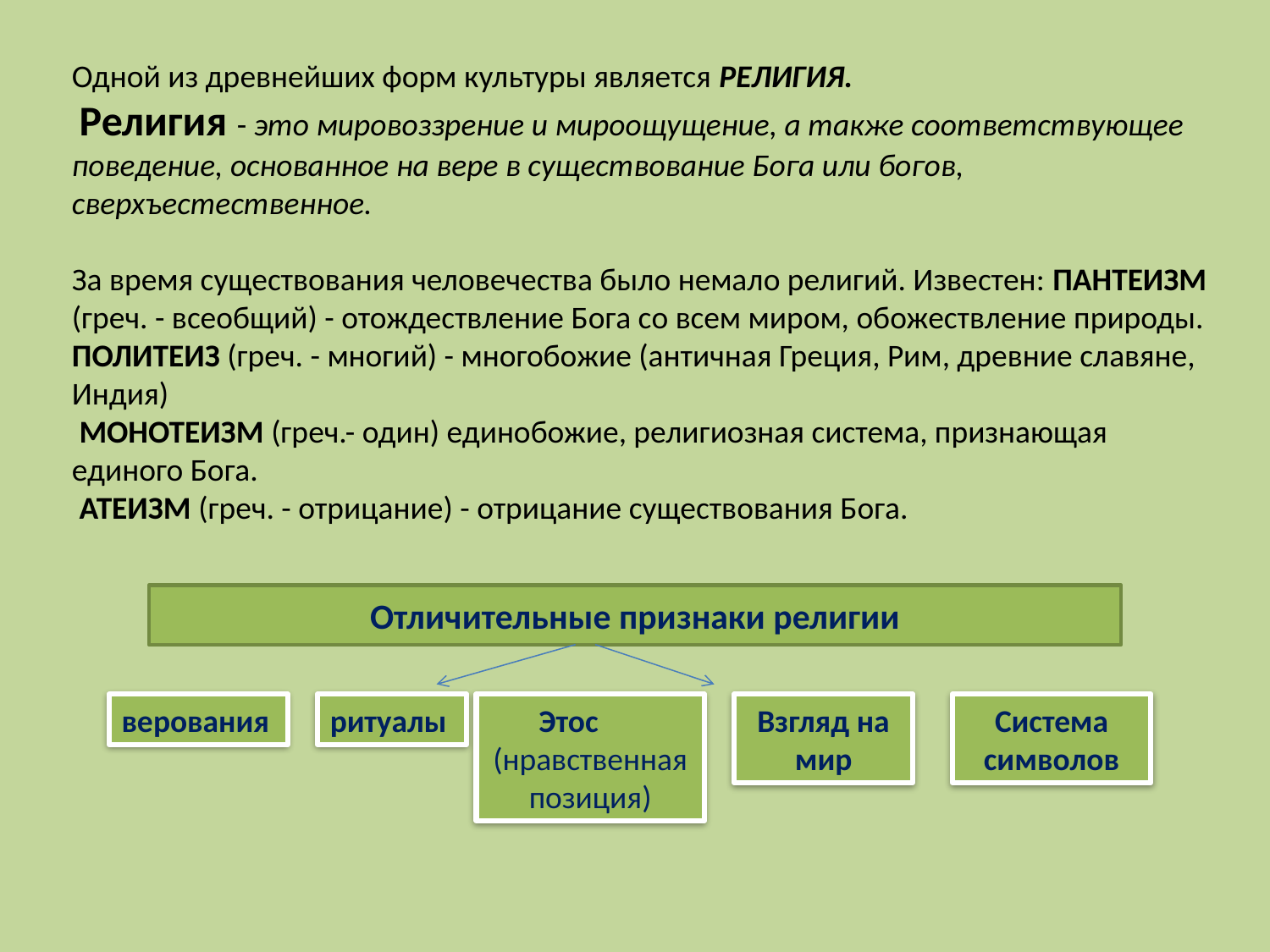

Одной из древнейших форм культуры является РЕЛИГИЯ.
 Религия - это мировоззрение и мироощущение, а также соответствующее поведение, основанное на вере в существование Бога или богов, сверхъестественное.

За время существования человечества было немало религий. Известен: ПАНТЕИЗМ (греч. - всеобщий) - отождествление Бога со всем миром, обожествление природы.
ПОЛИТЕИЗ (греч. - многий) - многобожие (античная Греция, Рим, древние славяне, Индия)
 МОНОТЕИЗМ (греч.- один) единобожие, религиозная система, признающая единого Бога.
 АТЕИЗМ (греч. - отрицание) - отрицание существования Бога.

Отличительные признаки религии
верования
ритуалы
Этос       (нравственная позиция)
Взгляд на мир
Система символов